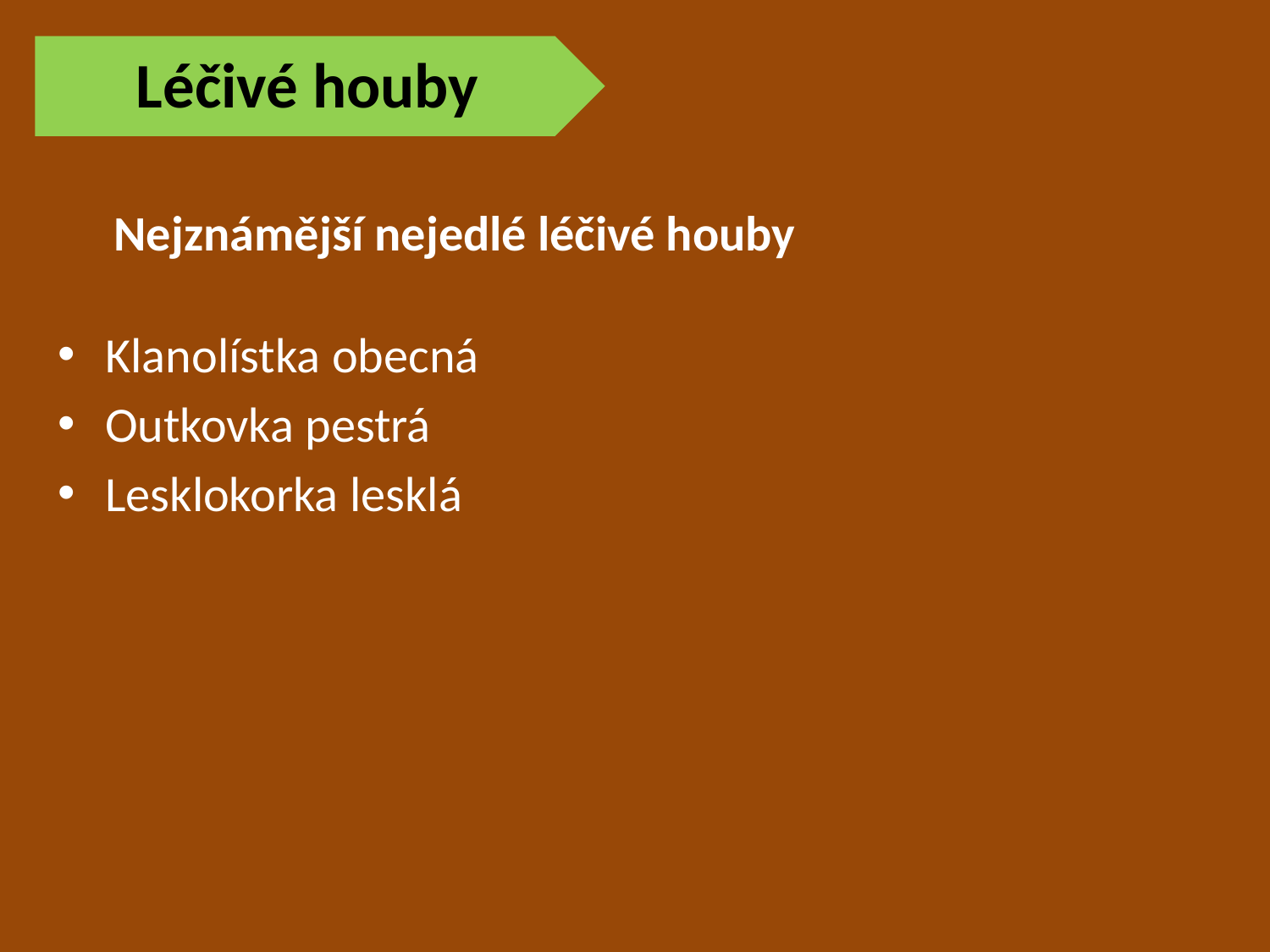

Léčivé houby
# Nejznámější nejedlé léčivé houby
Klanolístka obecná
Outkovka pestrá
Lesklokorka lesklá